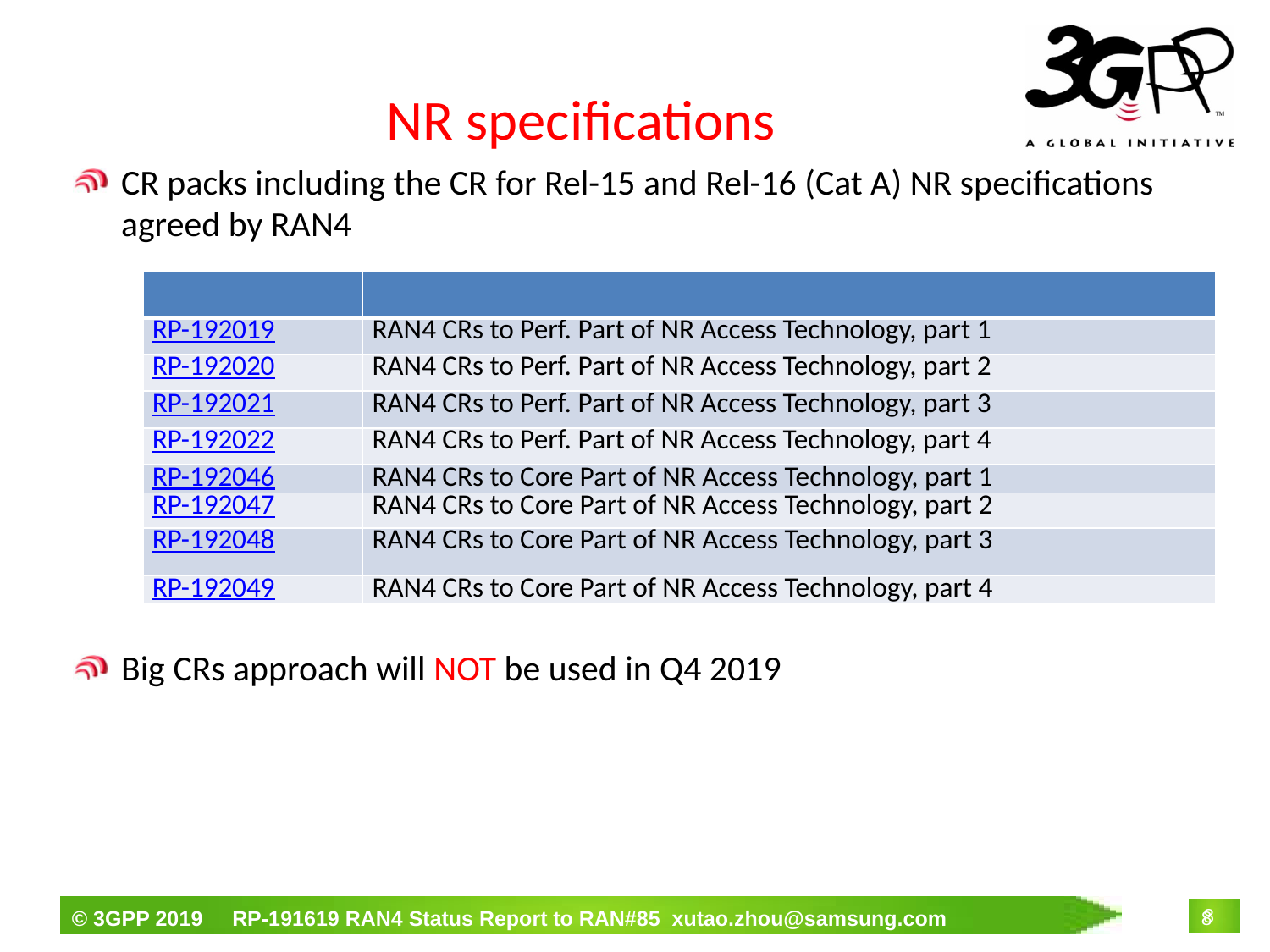

# NR specifications
CR packs including the CR for Rel-15 and Rel-16 (Cat A) NR specifications agreed by RAN4

Big CRs approach will NOT be used in Q4 2019

|  |  |
| --- | --- |
| RP-192019 | RAN4 CRs to Perf. Part of NR Access Technology, part 1 |
| RP-192020 | RAN4 CRs to Perf. Part of NR Access Technology, part 2 |
| RP-192021 | RAN4 CRs to Perf. Part of NR Access Technology, part 3 |
| RP-192022 | RAN4 CRs to Perf. Part of NR Access Technology, part 4 |
| RP-192046 | RAN4 CRs to Core Part of NR Access Technology, part 1 |
| RP-192047 | RAN4 CRs to Core Part of NR Access Technology, part 2 |
| RP-192048 | RAN4 CRs to Core Part of NR Access Technology, part 3 |
| RP-192049 | RAN4 CRs to Core Part of NR Access Technology, part 4 |
8